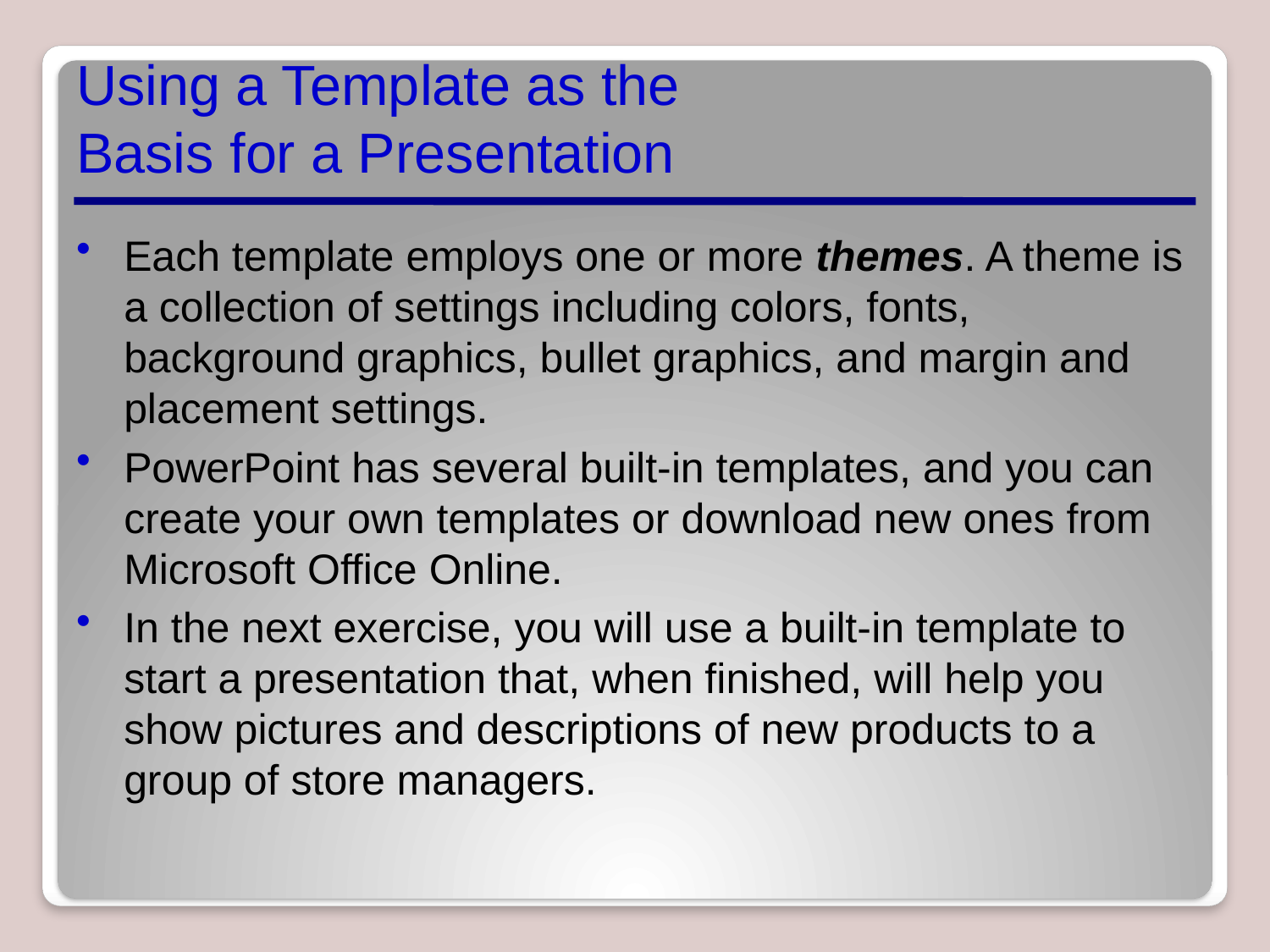

# Using a Template as the Basis for a Presentation
Each template employs one or more themes. A theme is a collection of settings including colors, fonts, background graphics, bullet graphics, and margin and placement settings.
PowerPoint has several built-in templates, and you can create your own templates or download new ones from Microsoft Office Online.
In the next exercise, you will use a built-in template to start a presentation that, when finished, will help you show pictures and descriptions of new products to a group of store managers.